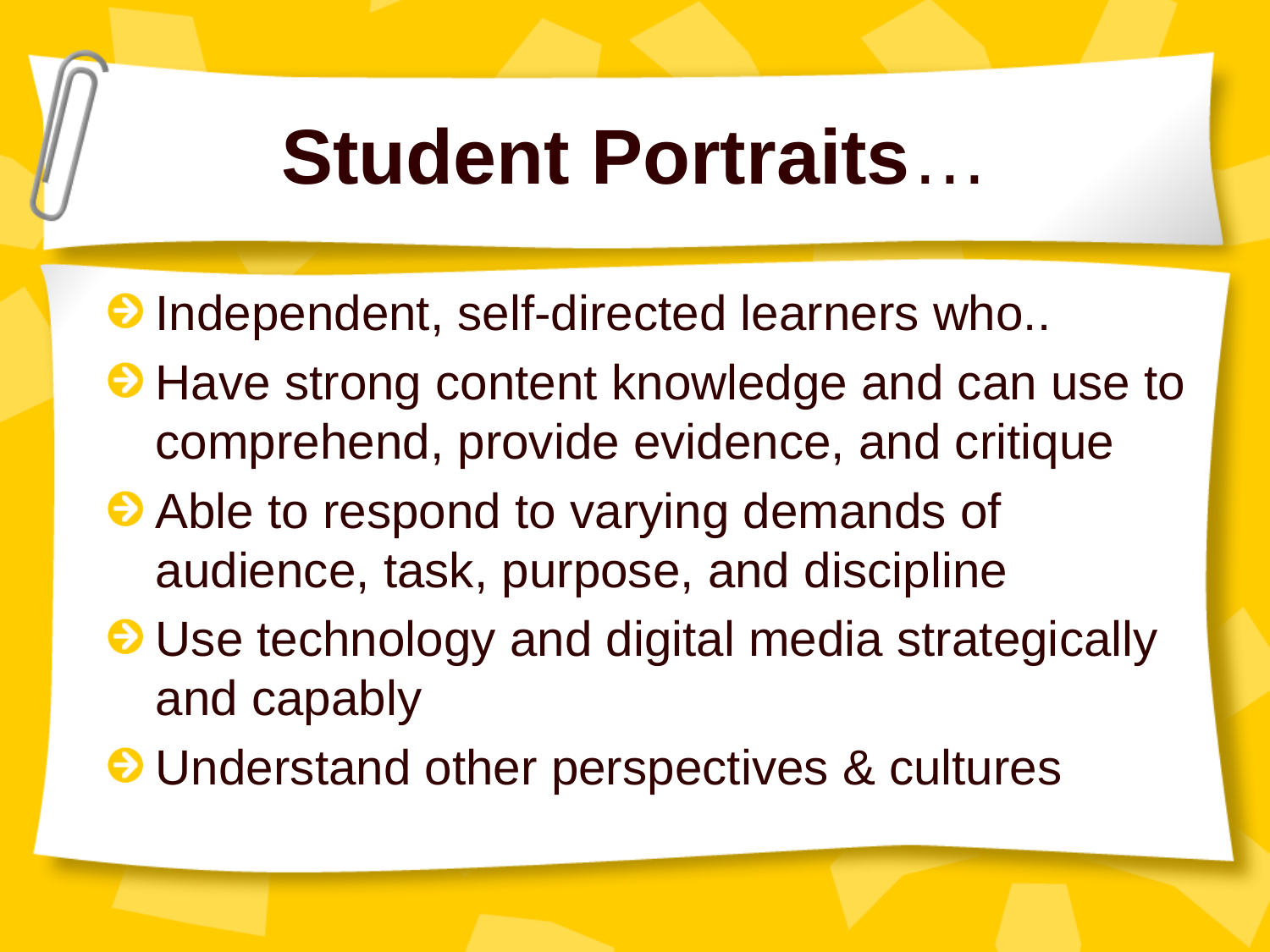

# Student Portraits…
Independent, self-directed learners who..
Have strong content knowledge and can use to comprehend, provide evidence, and critique
Able to respond to varying demands of audience, task, purpose, and discipline
Use technology and digital media strategically and capably
Understand other perspectives & cultures